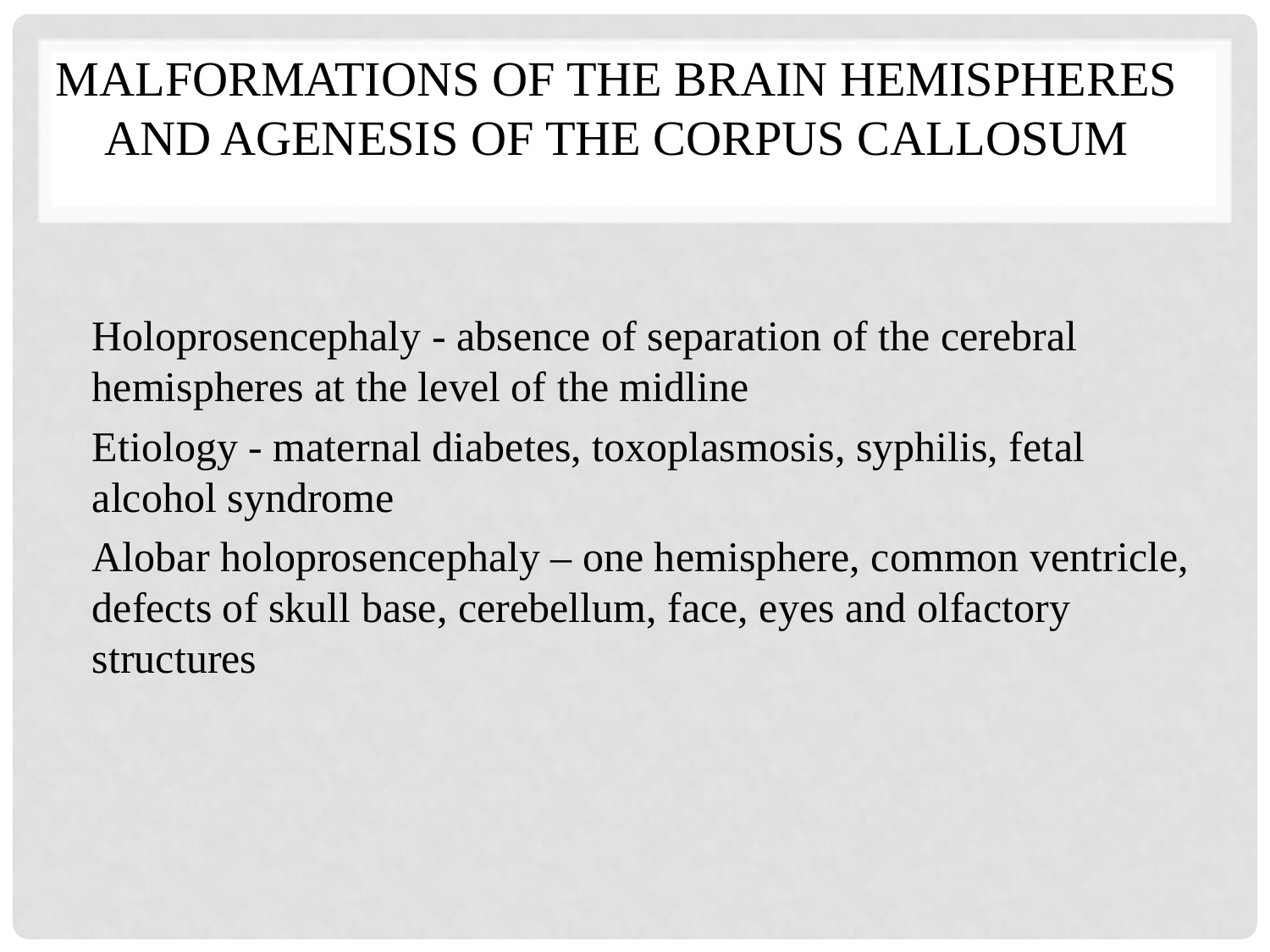

# Malformations of the brain hemispheres and agenesis of the corpus callosum

Holoprosencephaly - absence of separation of the cerebral hemispheres at the level of the midline
Etiology - maternal diabetes, toxoplasmosis, syphilis, fetal alcohol syndrome
Alobar holoprosencephaly – one hemisphere, common ventricle, defects of skull base, cerebellum, face, eyes and olfactory structures